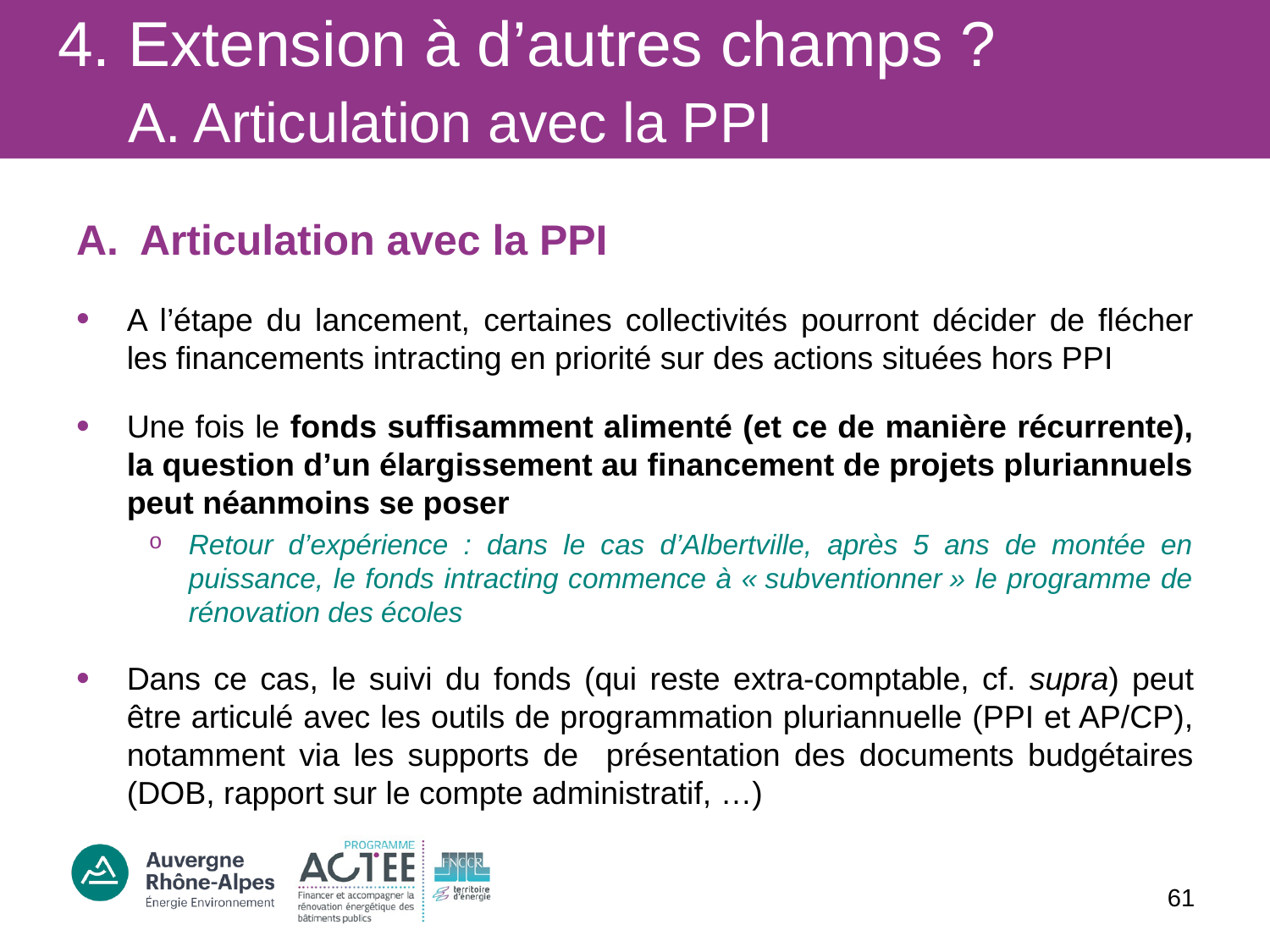

# 4. Extension à d’autres champs ? A. Articulation avec la PPI
Articulation avec la PPI

A l’étape du lancement, certaines collectivités pourront décider de flécher les financements intracting en priorité sur des actions situées hors PPI

Une fois le fonds suffisamment alimenté (et ce de manière récurrente), la question d’un élargissement au financement de projets pluriannuels peut néanmoins se poser
Retour d’expérience : dans le cas d’Albertville, après 5 ans de montée en puissance, le fonds intracting commence à « subventionner » le programme de rénovation des écoles

Dans ce cas, le suivi du fonds (qui reste extra-comptable, cf. supra) peut être articulé avec les outils de programmation pluriannuelle (PPI et AP/CP), notamment via les supports de  présentation des documents budgétaires (DOB, rapport sur le compte administratif, …)